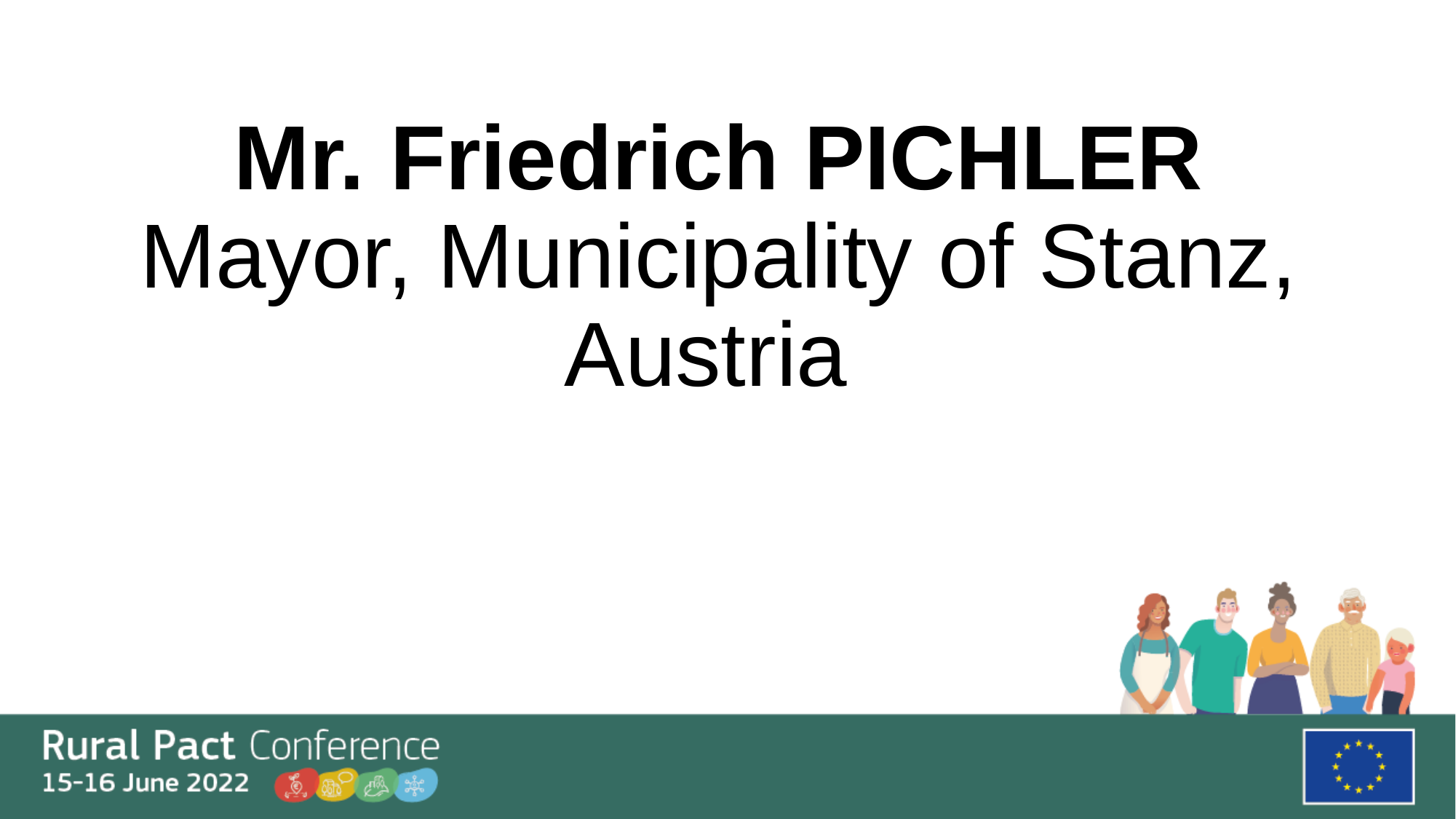

# Mr. Friedrich PICHLER Mayor, Municipality of Stanz, Austria